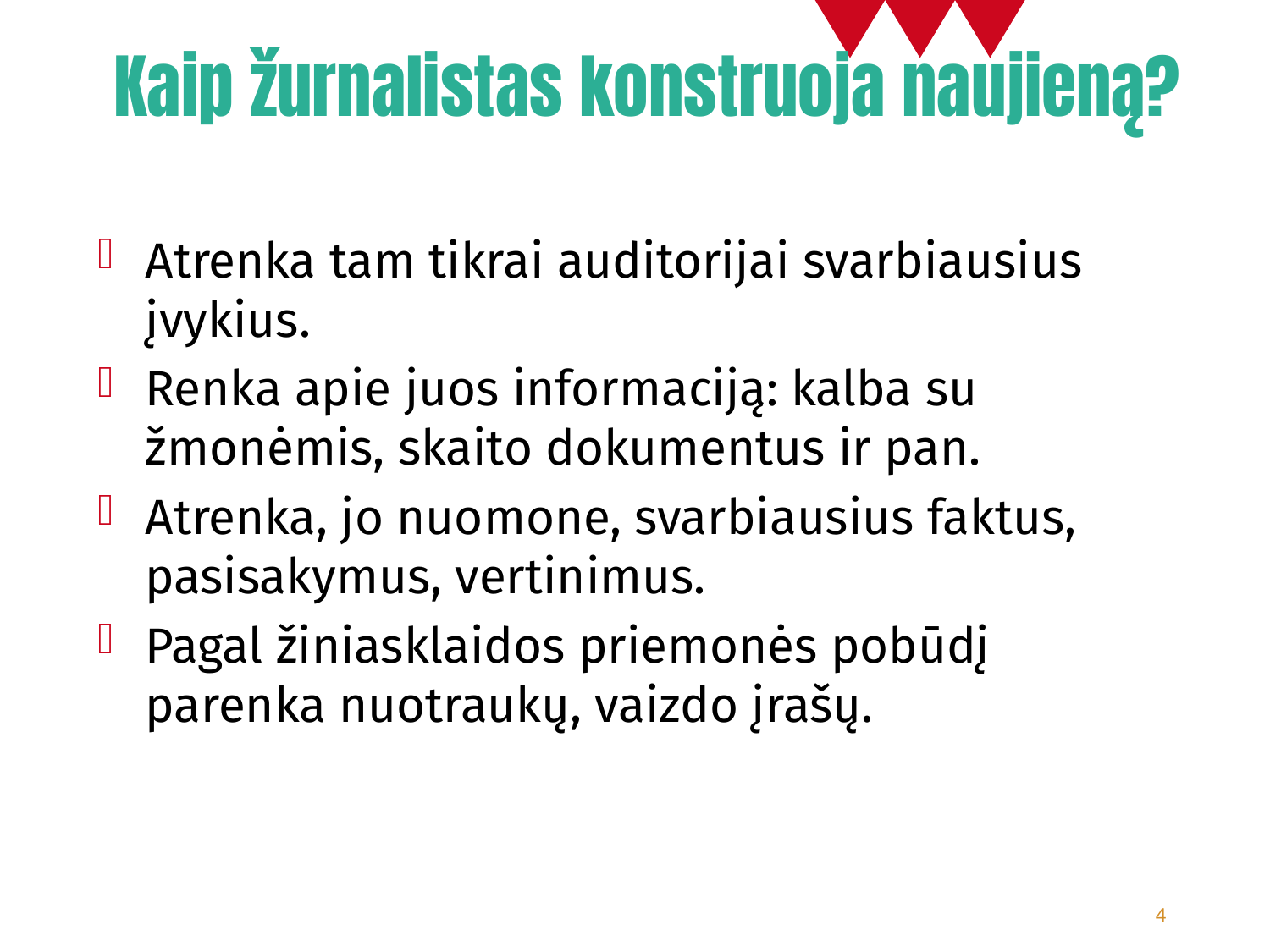

# Kaip žurnalistas konstruoja naujieną?
Atrenka tam tikrai auditorijai svarbiausius įvykius.
Renka apie juos informaciją: kalba su žmonėmis, skaito dokumentus ir pan.
Atrenka, jo nuomone, svarbiausius faktus, pasisakymus, vertinimus.
Pagal žiniasklaidos priemonės pobūdį parenka nuotraukų, vaizdo įrašų.
4